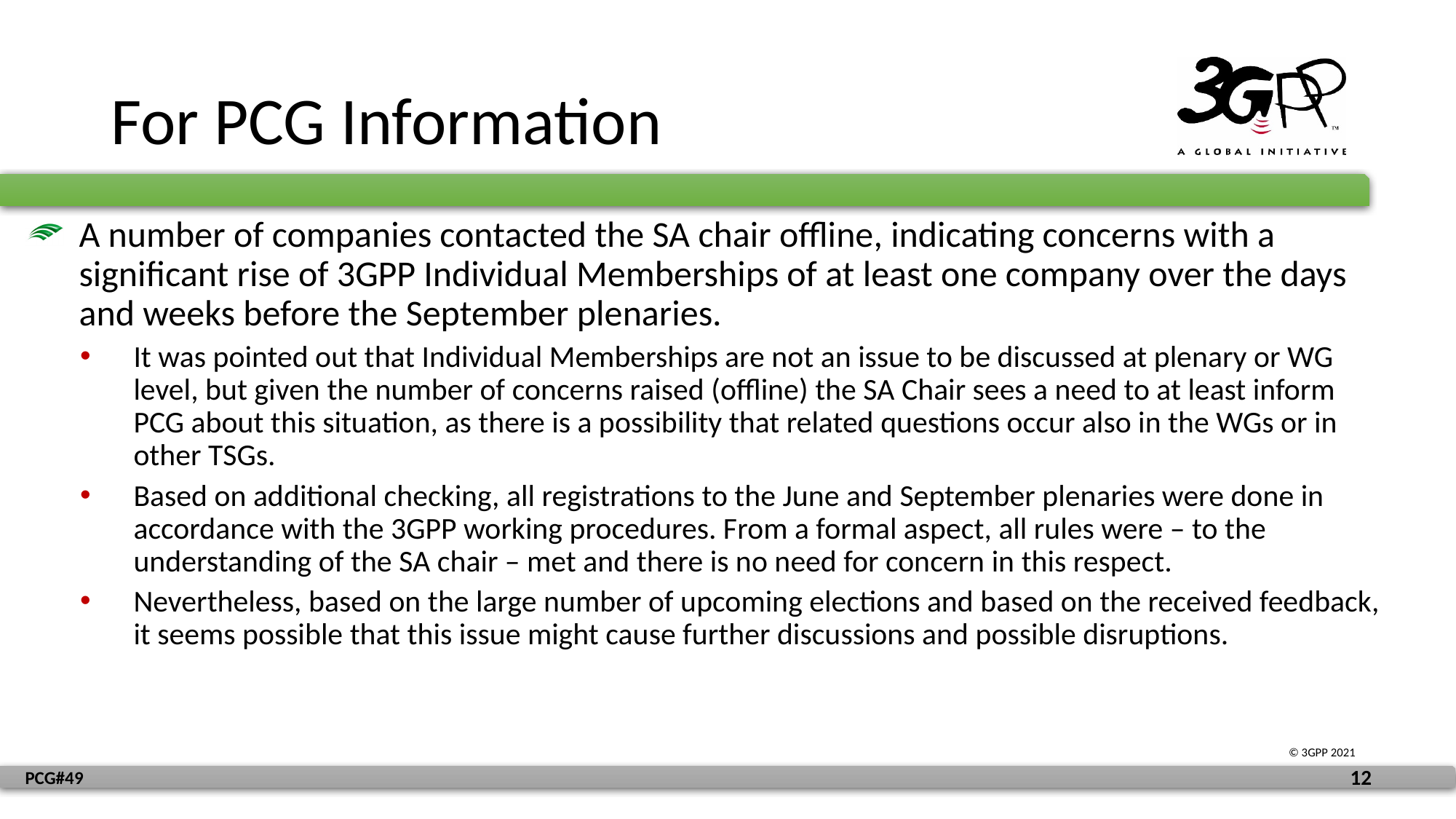

# For PCG Information
A number of companies contacted the SA chair offline, indicating concerns with a significant rise of 3GPP Individual Memberships of at least one company over the days and weeks before the September plenaries.
It was pointed out that Individual Memberships are not an issue to be discussed at plenary or WG level, but given the number of concerns raised (offline) the SA Chair sees a need to at least inform PCG about this situation, as there is a possibility that related questions occur also in the WGs or in other TSGs.
Based on additional checking, all registrations to the June and September plenaries were done in accordance with the 3GPP working procedures. From a formal aspect, all rules were – to the understanding of the SA chair – met and there is no need for concern in this respect.
Nevertheless, based on the large number of upcoming elections and based on the received feedback, it seems possible that this issue might cause further discussions and possible disruptions.